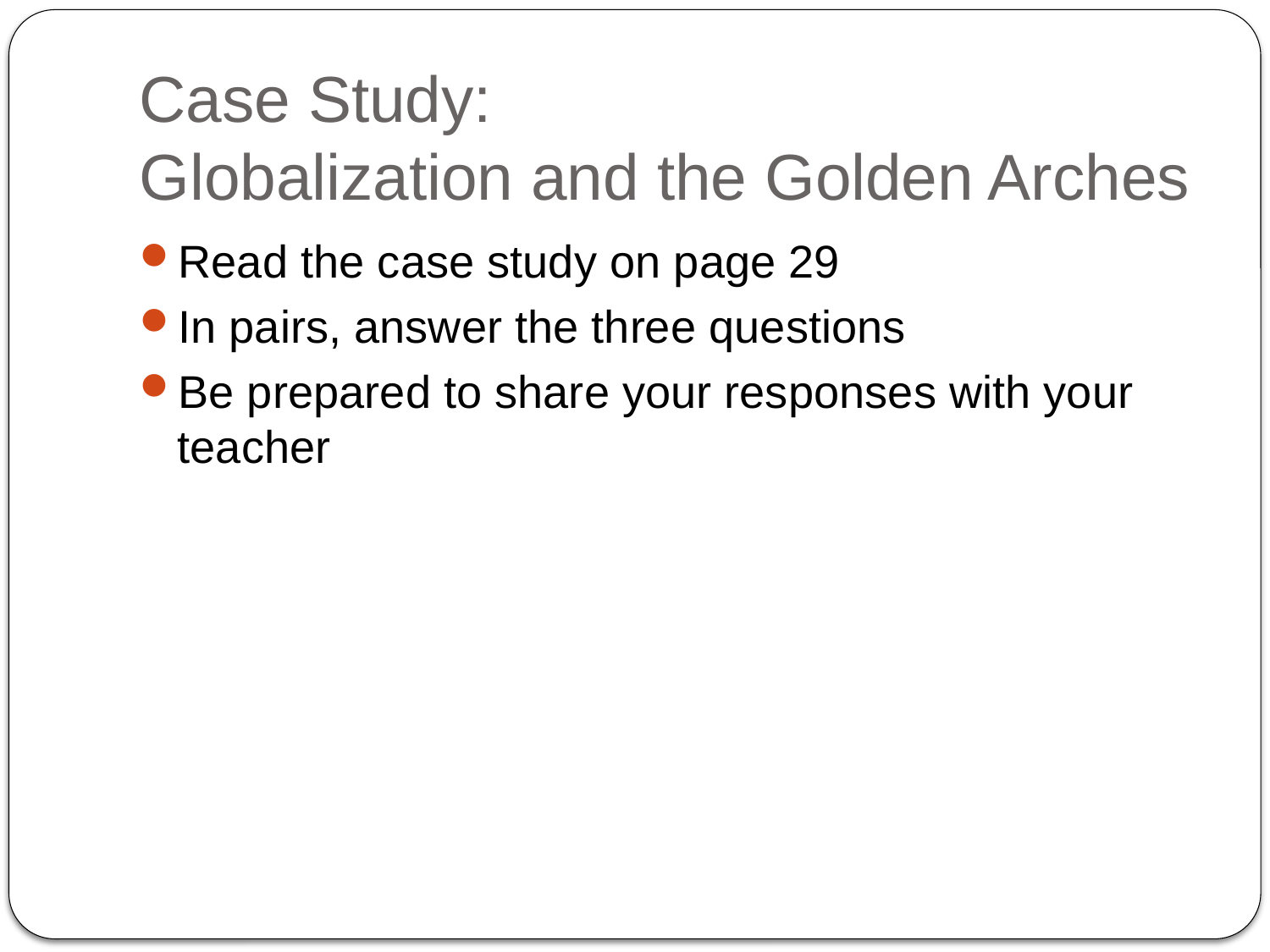

# Case Study: Globalization and the Golden Arches
Read the case study on page 29
In pairs, answer the three questions
Be prepared to share your responses with your teacher